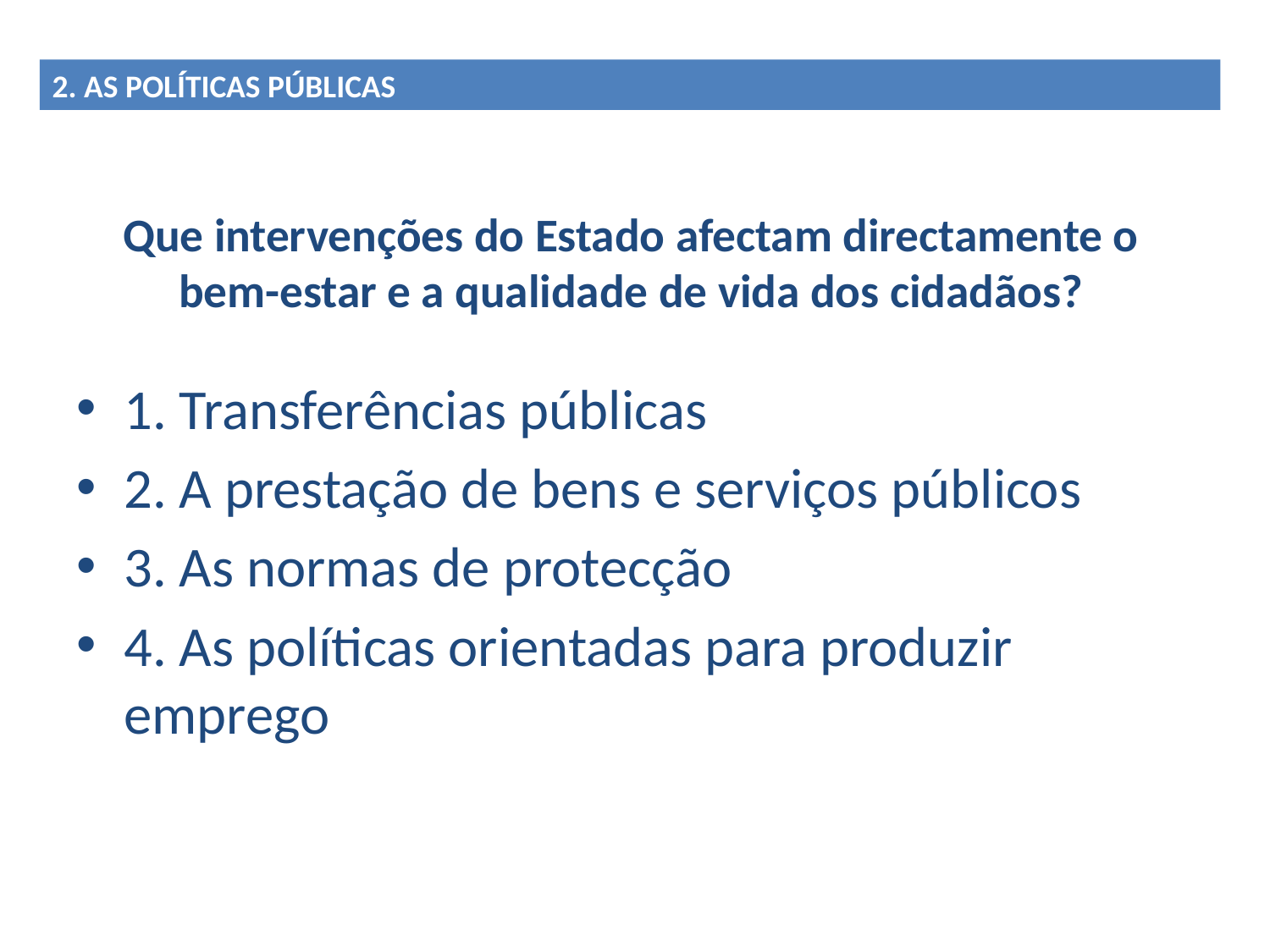

2. AS POLÍTICAS PÚBLICAS
Que intervenções do Estado afectam directamente o bem-estar e a qualidade de vida dos cidadãos?

1. Transferências públicas
2. A prestação de bens e serviços públicos
3. As normas de protecção
4. As políticas orientadas para produzir emprego